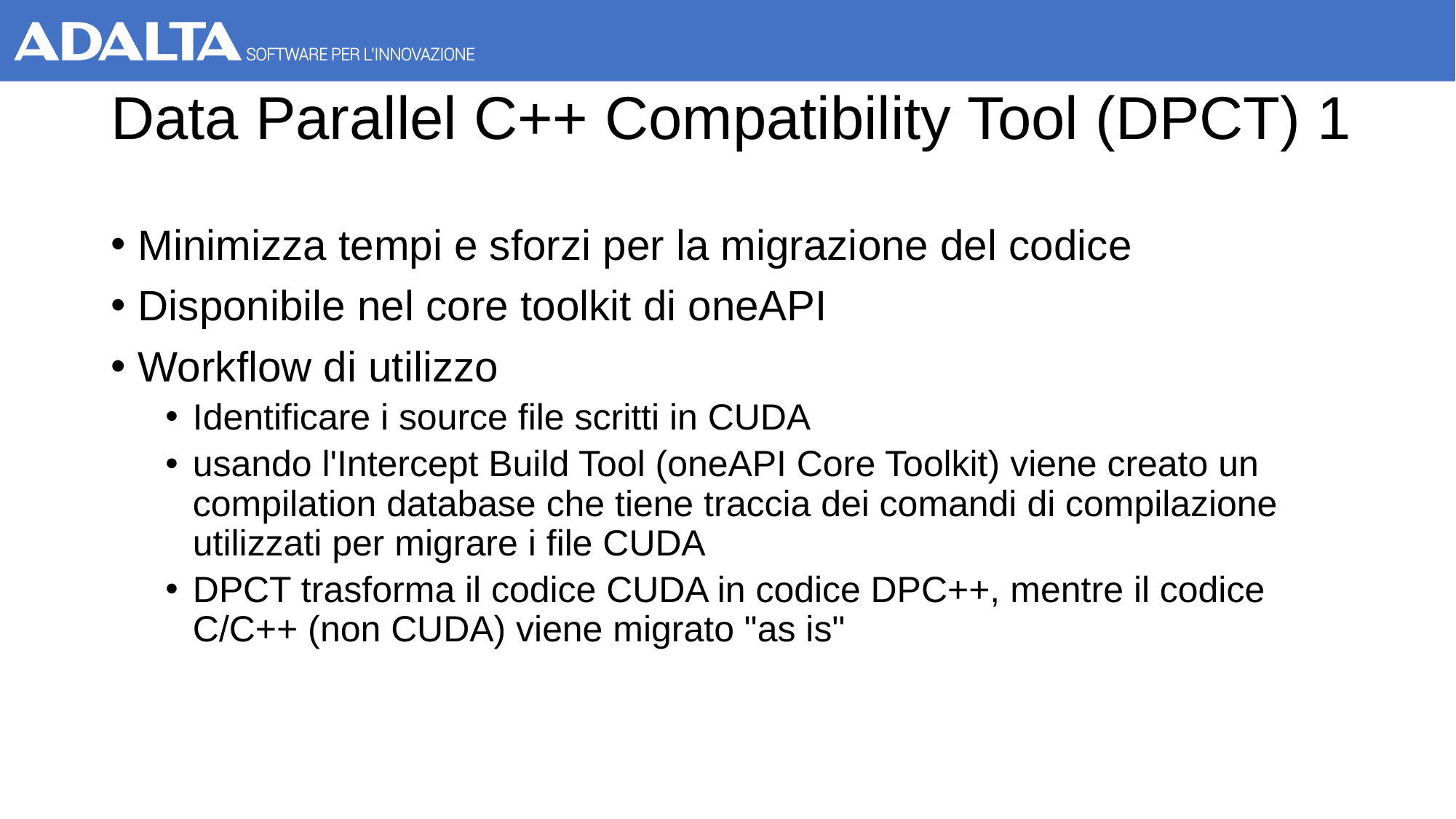

# Data Parallel C++ Compatibility Tool (DPCT) 1
Minimizza tempi e sforzi per la migrazione del codice
Disponibile nel core toolkit di oneAPI
Workflow di utilizzo
Identificare i source file scritti in CUDA
usando l'Intercept Build Tool (oneAPI Core Toolkit) viene creato un compilation database che tiene traccia dei comandi di compilazione utilizzati per migrare i file CUDA
DPCT trasforma il codice CUDA in codice DPC++, mentre il codice C/C++ (non CUDA) viene migrato "as is"